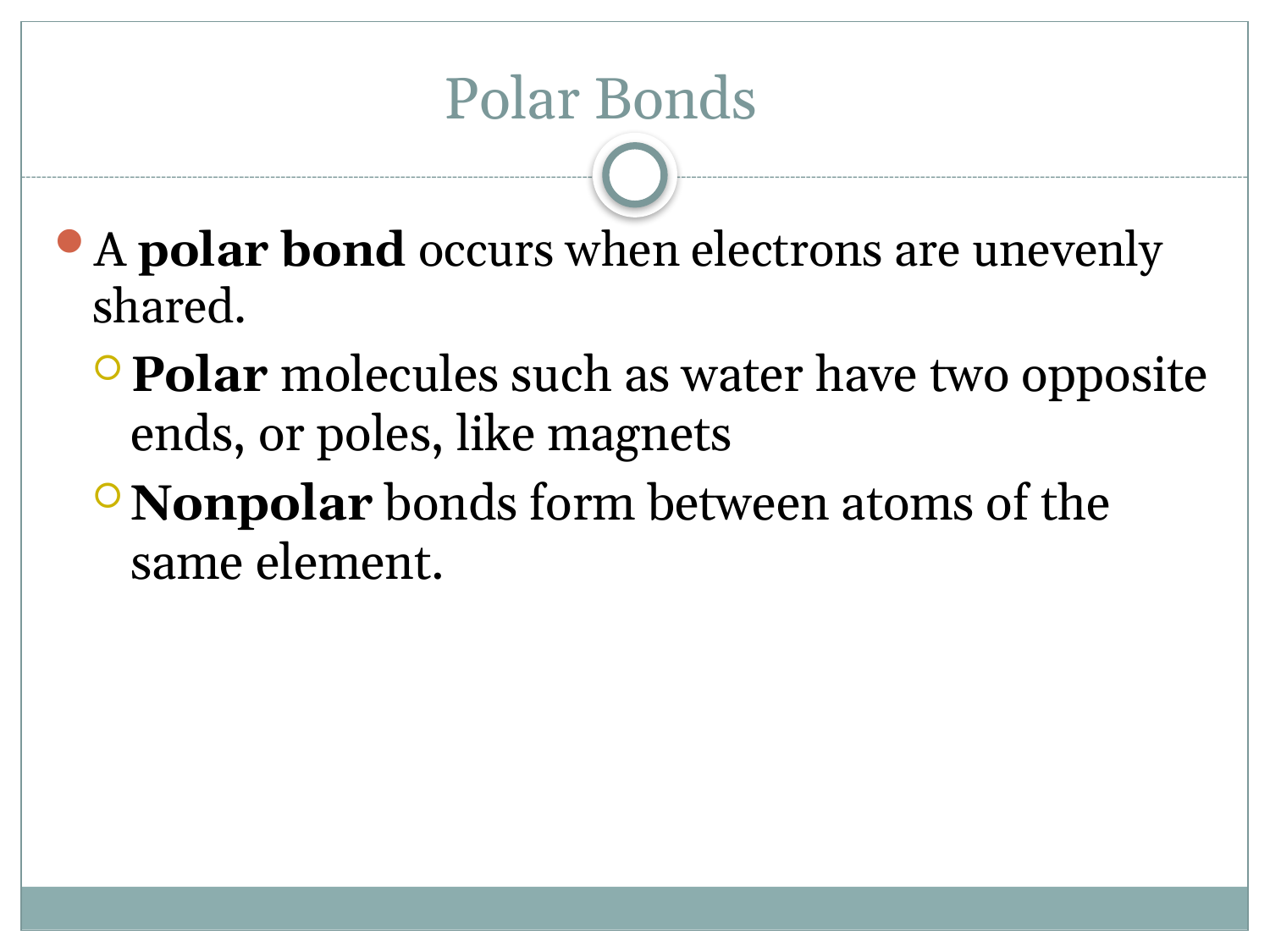

# Polar Bonds
A polar bond occurs when electrons are unevenly shared.
Polar molecules such as water have two opposite ends, or poles, like magnets
Nonpolar bonds form between atoms of the same element.